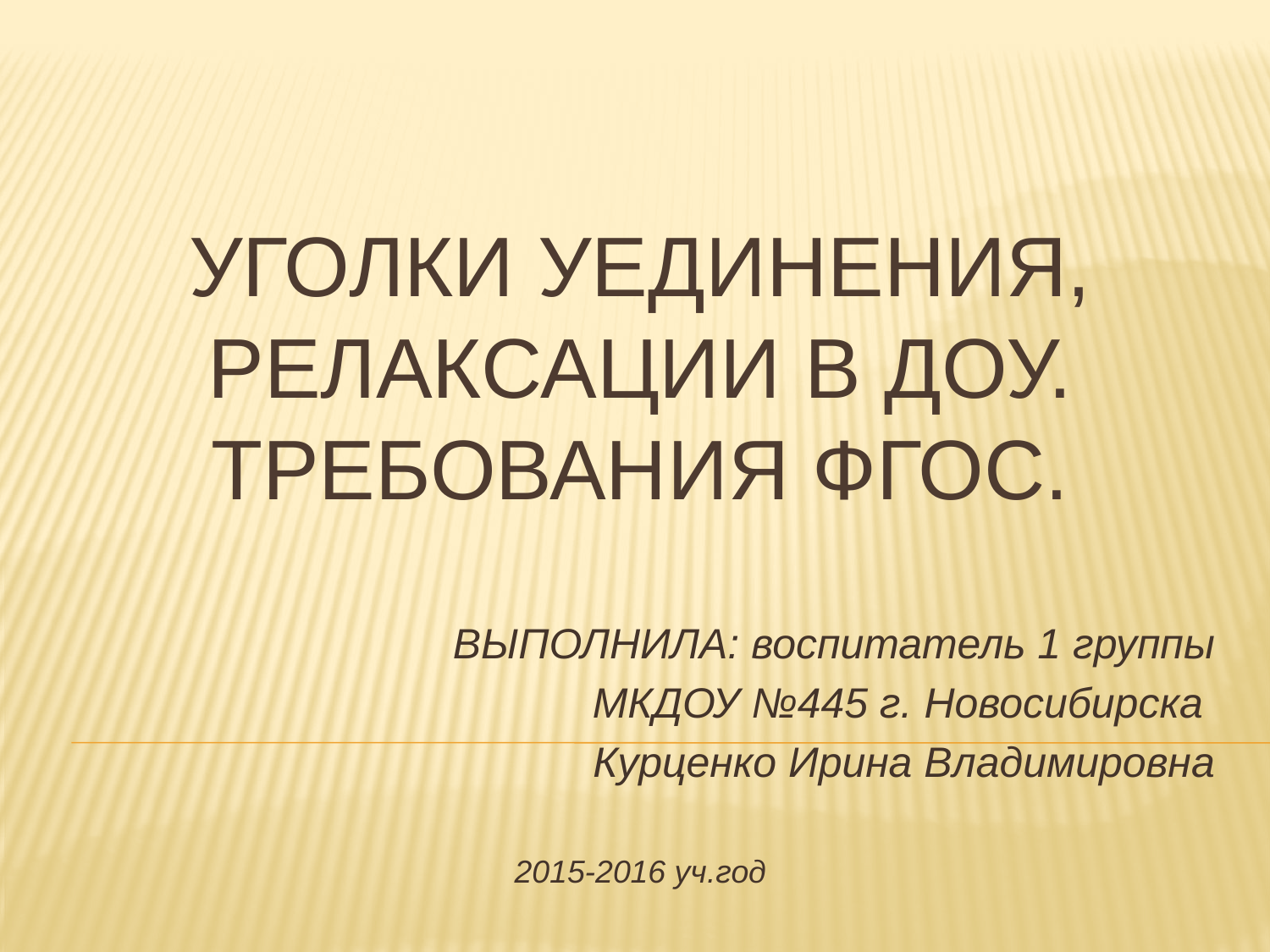

# УГОЛКИ УЕДИНЕНИЯ, РЕЛАКСАЦИИ В доу. ТРЕБОВАНИЯ фгос.
ВЫПОЛНИЛА: воспитатель 1 группы
МКДОУ №445 г. Новосибирска
Курценко Ирина Владимировна

2015-2016 уч.год